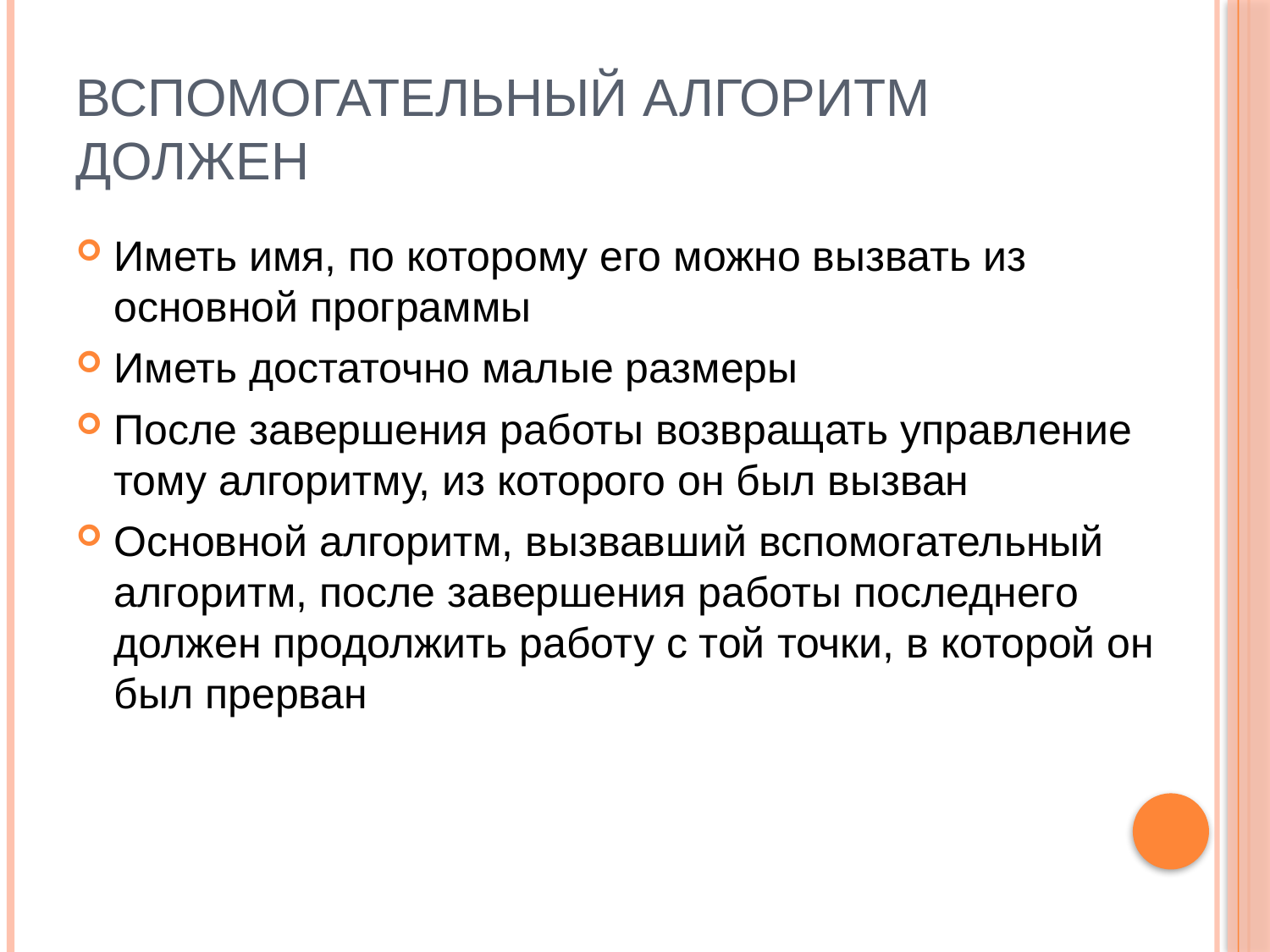

# Вспомогательный алгоритм должен
Иметь имя, по которому его можно вызвать из основной программы
Иметь достаточно малые размеры
После завершения работы возвращать управление тому алгоритму, из которого он был вызван
Основной алгоритм, вызвавший вспомогательный алгоритм, после завершения работы последнего должен продолжить работу с той точки, в которой он был прерван